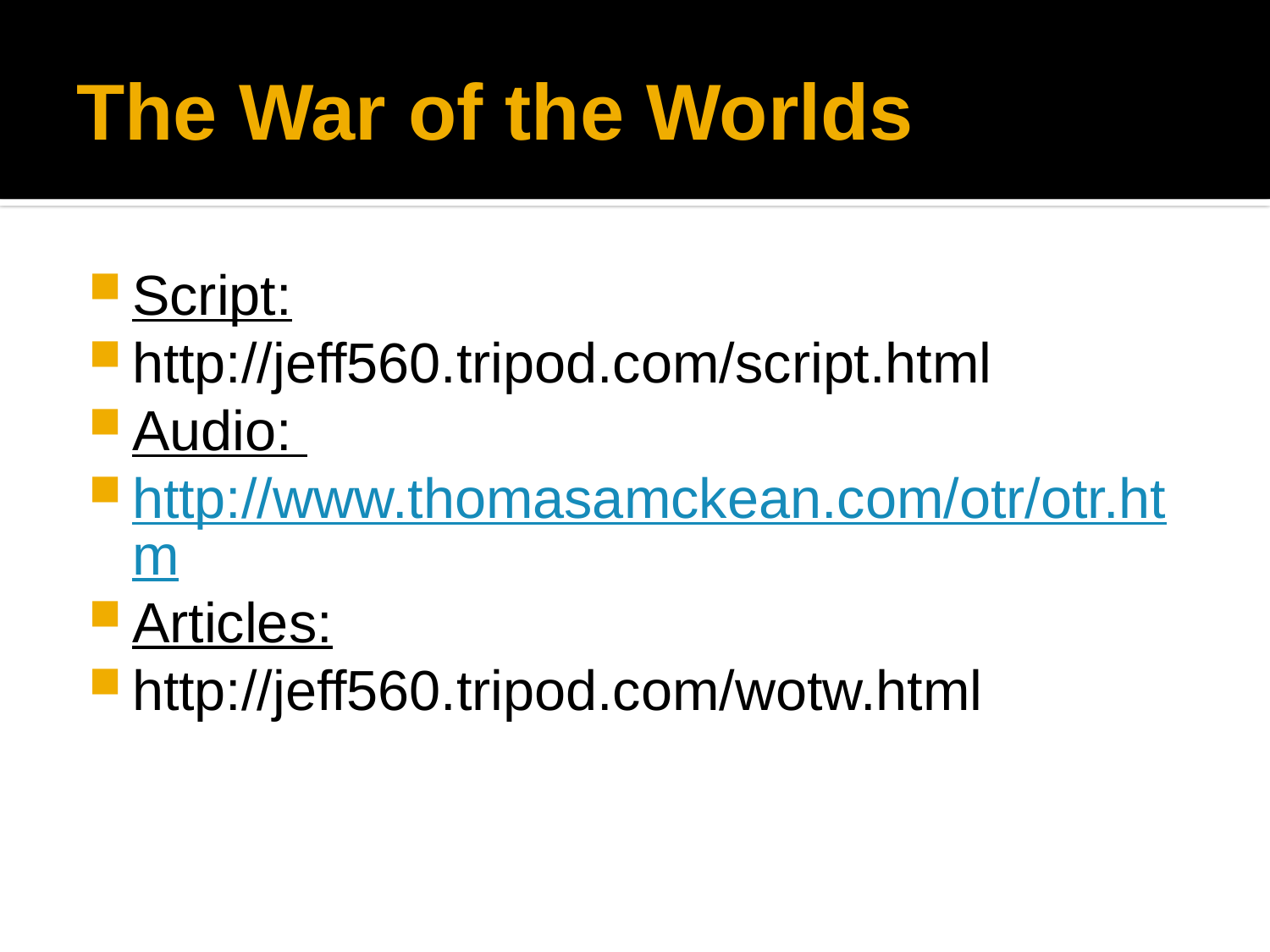

# The War of the Worlds
Script:
http://jeff560.tripod.com/script.html
Audio:
http://www.thomasamckean.com/otr/otr.htm
Articles:
http://jeff560.tripod.com/wotw.html